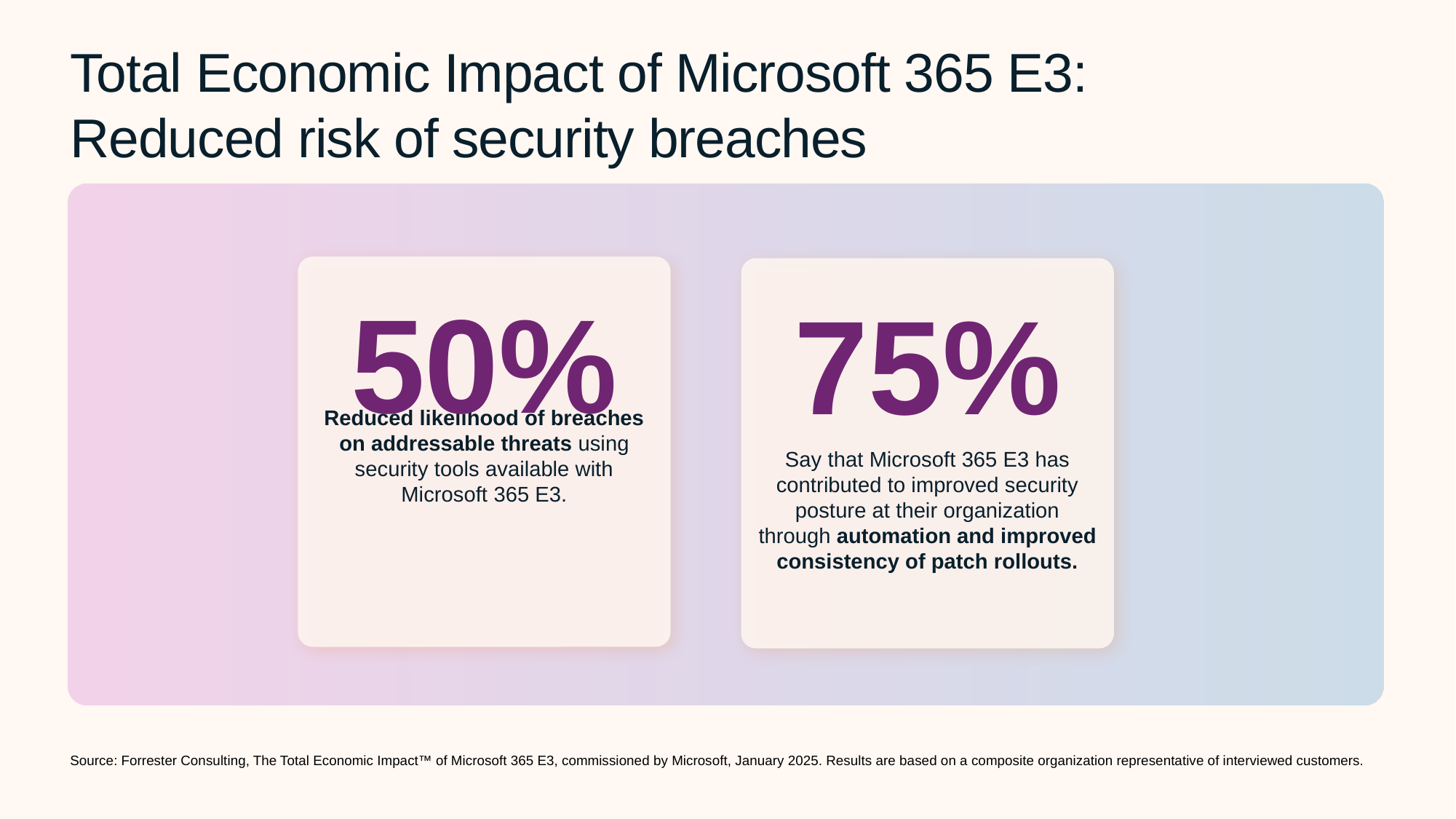

# Total Economic Impact of Microsoft 365 E3: Reduced risk of security breaches

Reduced likelihood of breaches on addressable threats using security tools available with Microsoft 365 E3.

Say that Microsoft 365 E3 has contributed to improved security posture at their organization through automation and improved consistency of patch rollouts.

50%
75%
Source: Forrester Consulting, The Total Economic Impact™ of Microsoft 365 E3, commissioned by Microsoft, January 2025. Results are based on a composite organization representative of interviewed customers.